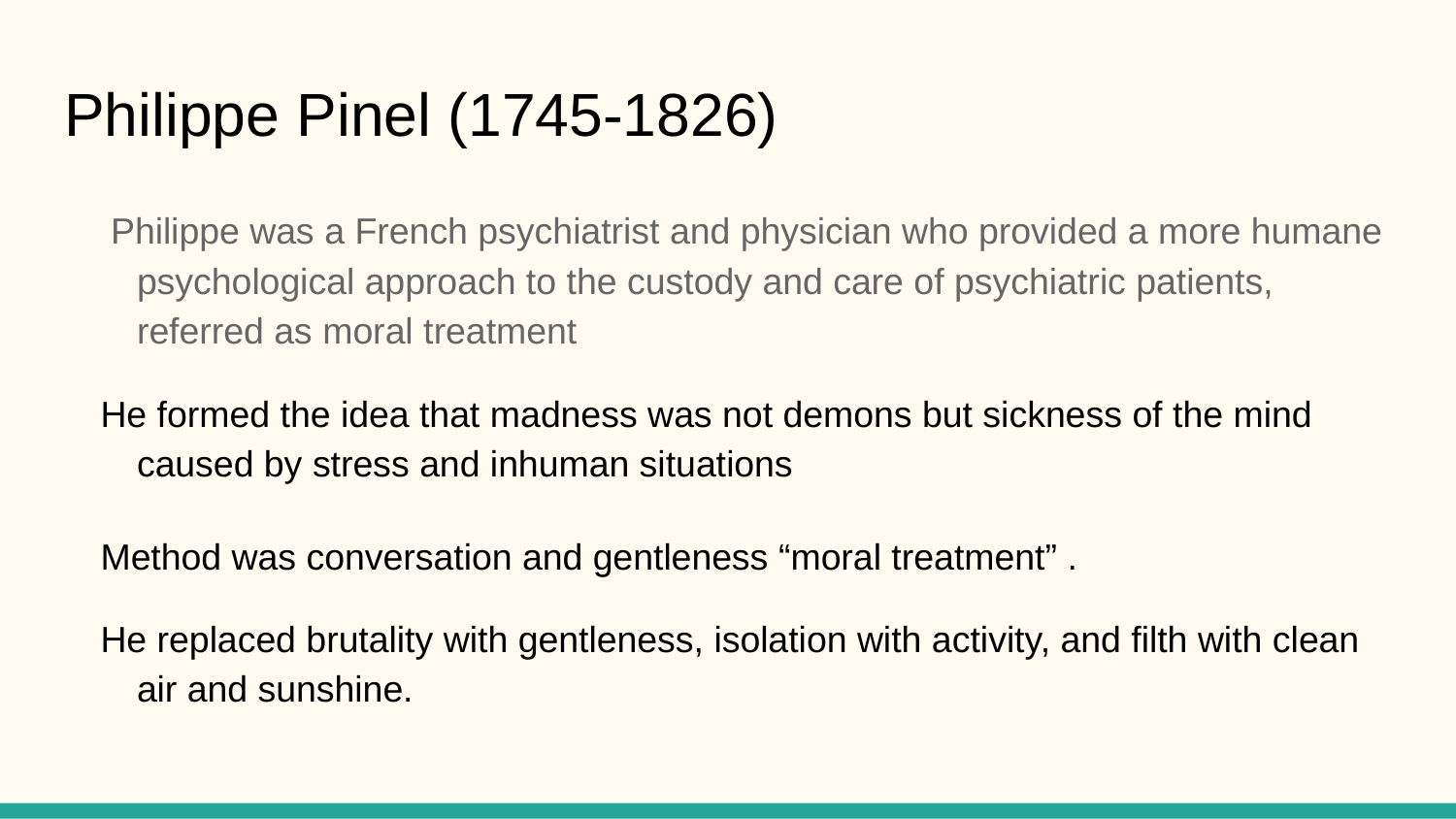

# Philippe Pinel (1745-1826)
 Philippe was a French psychiatrist and physician who provided a more humane psychological approach to the custody and care of psychiatric patients, referred as moral treatment
He formed the idea that madness was not demons but sickness of the mind caused by stress and inhuman situations
Method was conversation and gentleness “moral treatment” .
He replaced brutality with gentleness, isolation with activity, and filth with clean air and sunshine.